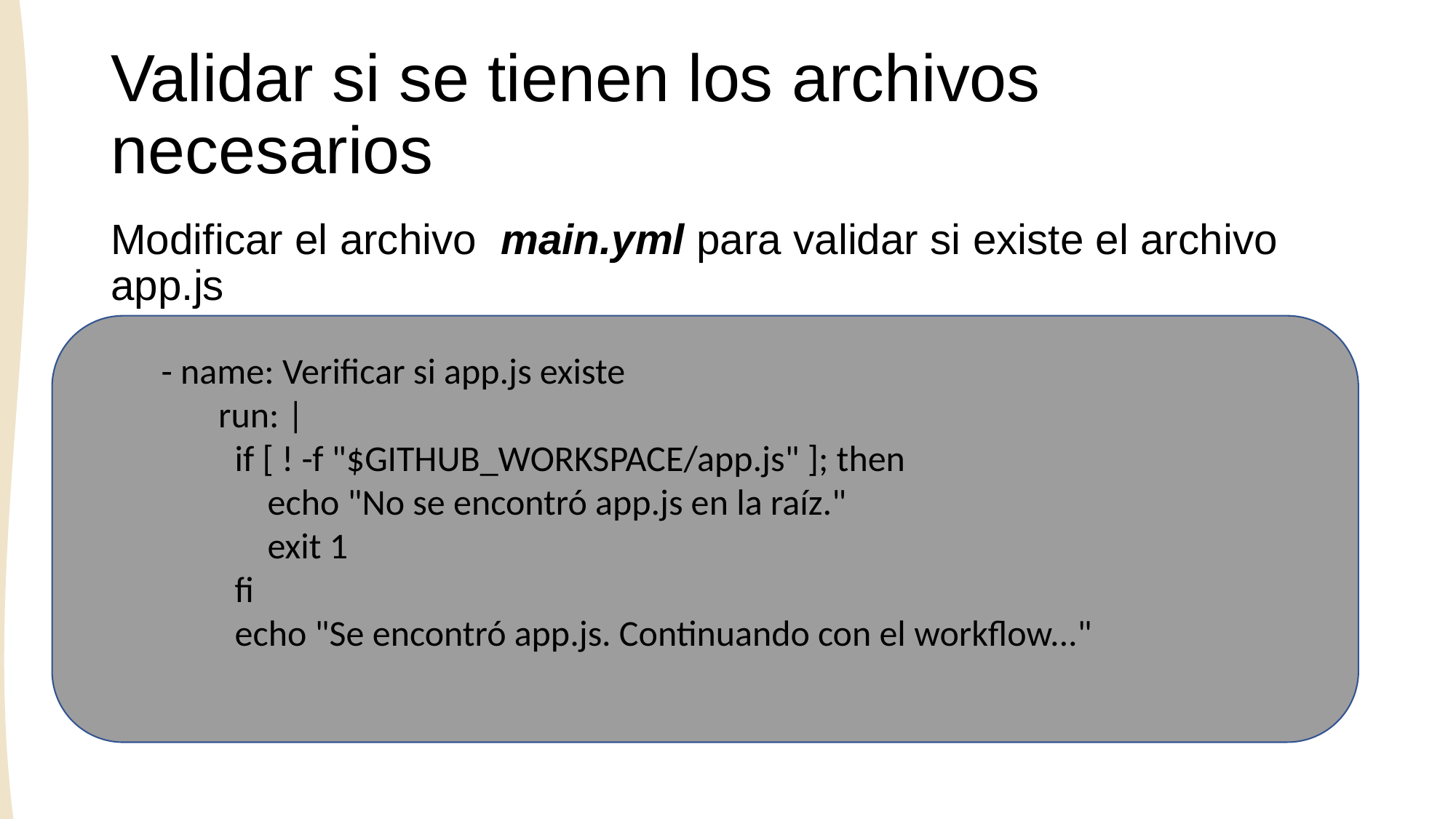

# Validar si se tienen los archivos necesarios
Modificar el archivo  main.yml para validar si existe el archivo app.js

       - name: Verificar si app.js existe
              run: |
                if [ ! -f "$GITHUB_WORKSPACE/app.js" ]; then
                    echo "No se encontró app.js en la raíz."
                    exit 1
                fi
                echo "Se encontró app.js. Continuando con el workflow..."